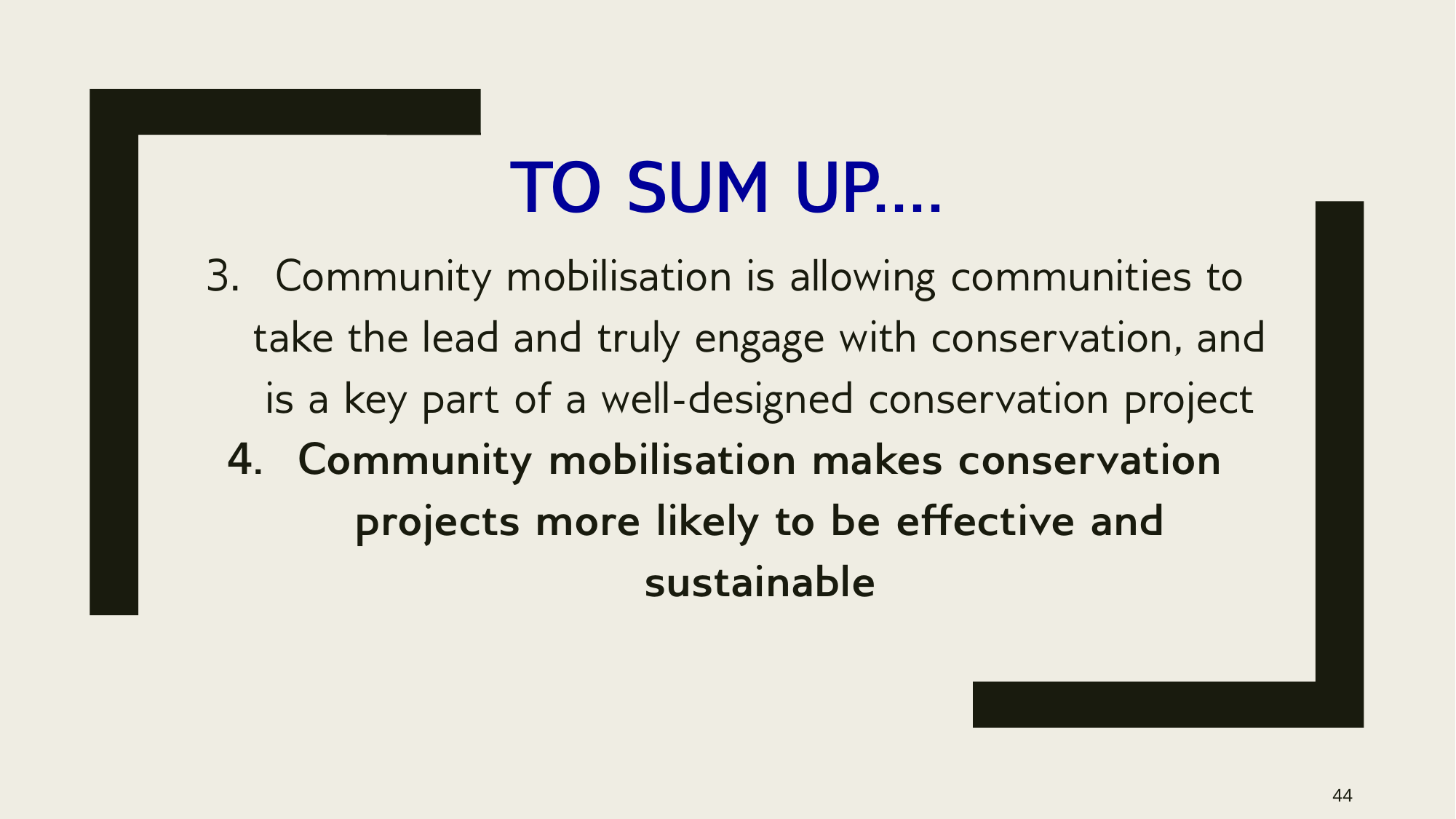

# To sum up....
Community mobilisation is allowing communities to take the lead and truly engage with conservation, and is a key part of a well-designed conservation project
Community mobilisation makes conservation projects more likely to be effective and sustainable

44